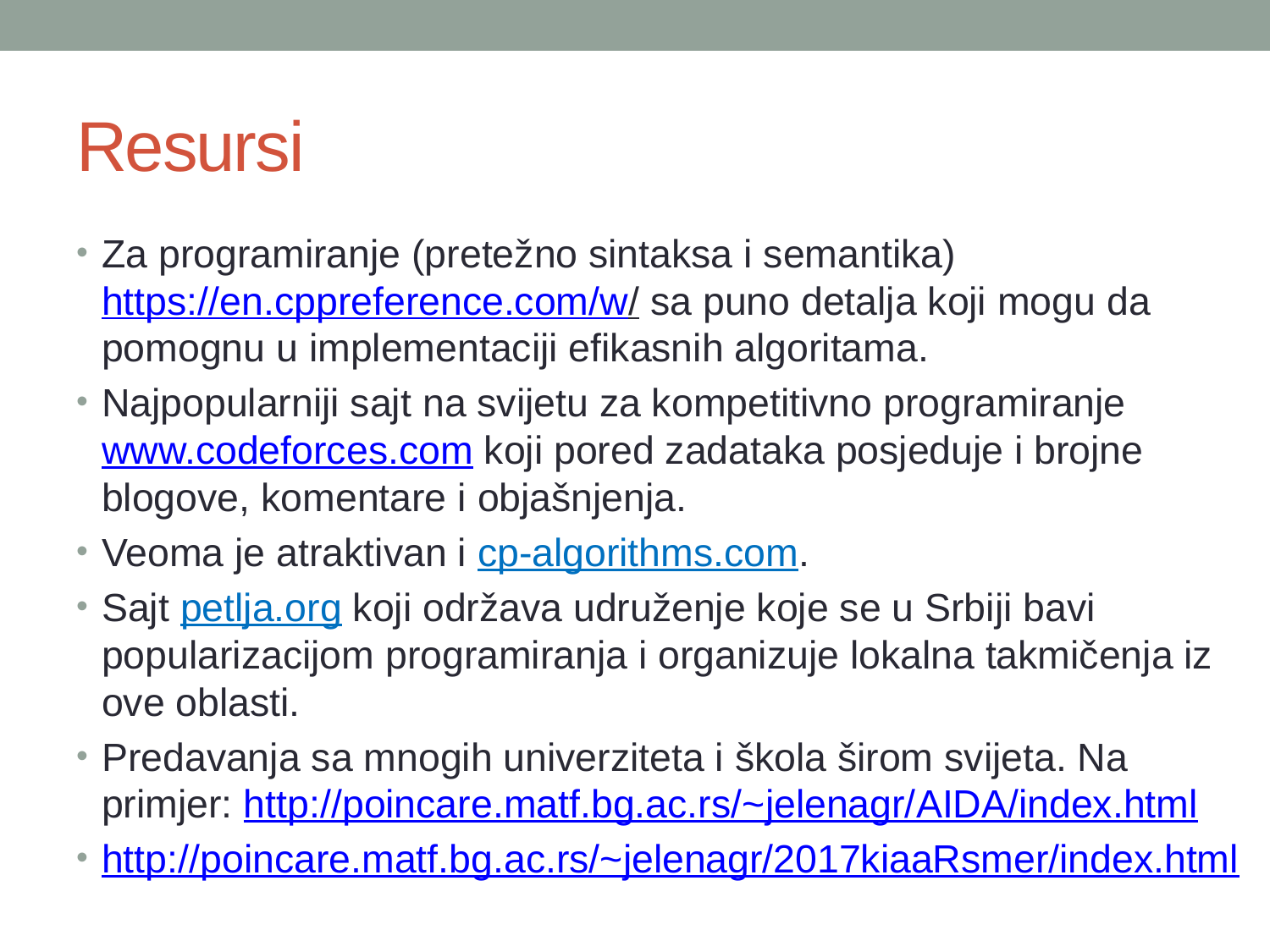

# Resursi
Za programiranje (pretežno sintaksa i semantika) https://en.cppreference.com/w/ sa puno detalja koji mogu da pomognu u implementaciji efikasnih algoritama.
Najpopularniji sajt na svijetu za kompetitivno programiranje www.codeforces.com koji pored zadataka posjeduje i brojne blogove, komentare i objašnjenja.
Veoma je atraktivan i cp-algorithms.com.
Sajt petlja.org koji održava udruženje koje se u Srbiji bavi popularizacijom programiranja i organizuje lokalna takmičenja iz ove oblasti.
Predavanja sa mnogih univerziteta i škola širom svijeta. Na primjer: http://poincare.matf.bg.ac.rs/~jelenagr/AIDA/index.html
http://poincare.matf.bg.ac.rs/~jelenagr/2017kiaaRsmer/index.html